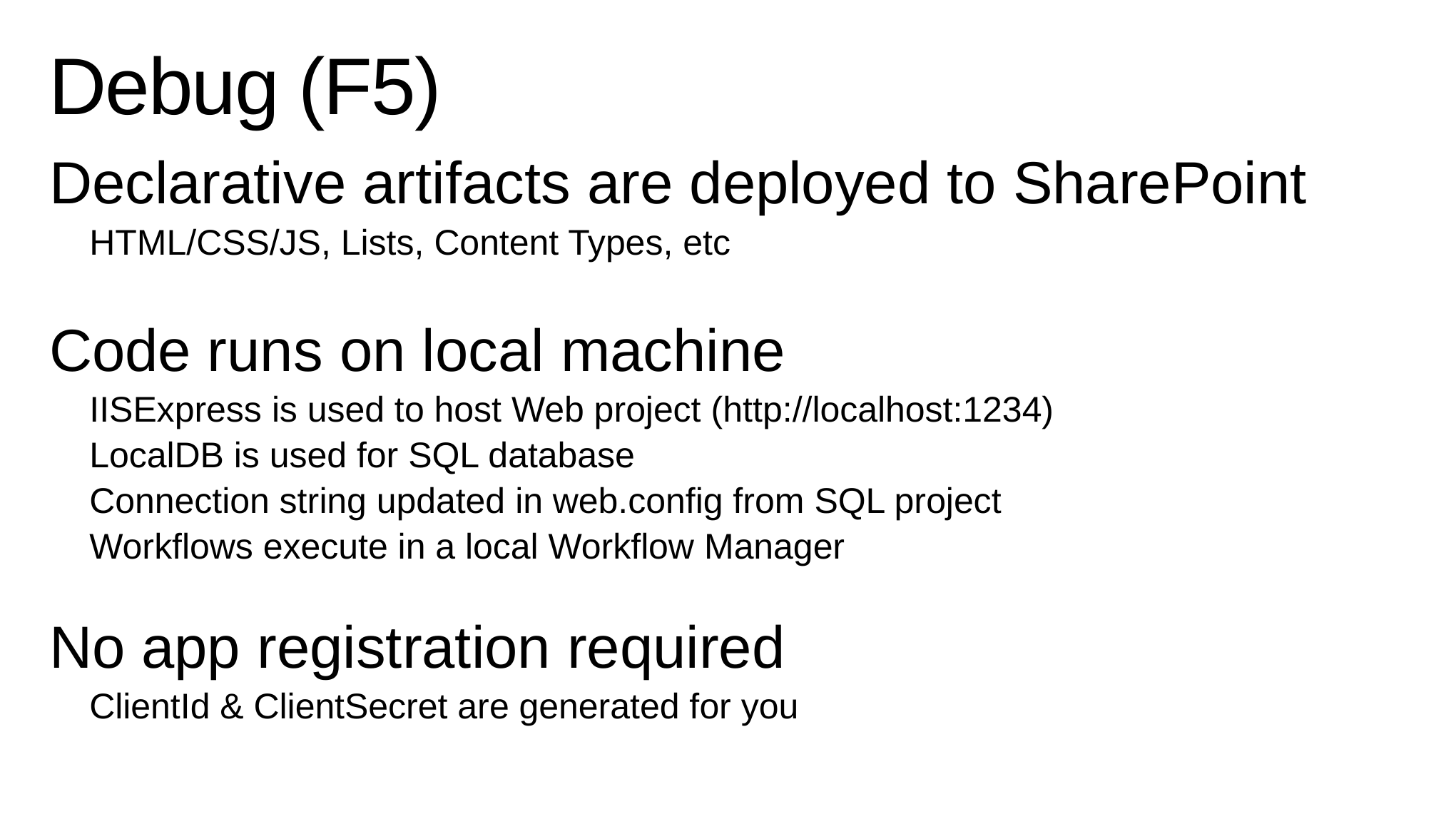

# Debug (F5)
Declarative artifacts are deployed to SharePoint
HTML/CSS/JS, Lists, Content Types, etc

Code runs on local machine
IISExpress is used to host Web project (http://localhost:1234)
LocalDB is used for SQL database
Connection string updated in web.config from SQL project
Workflows execute in a local Workflow Manager
No app registration required
ClientId & ClientSecret are generated for you